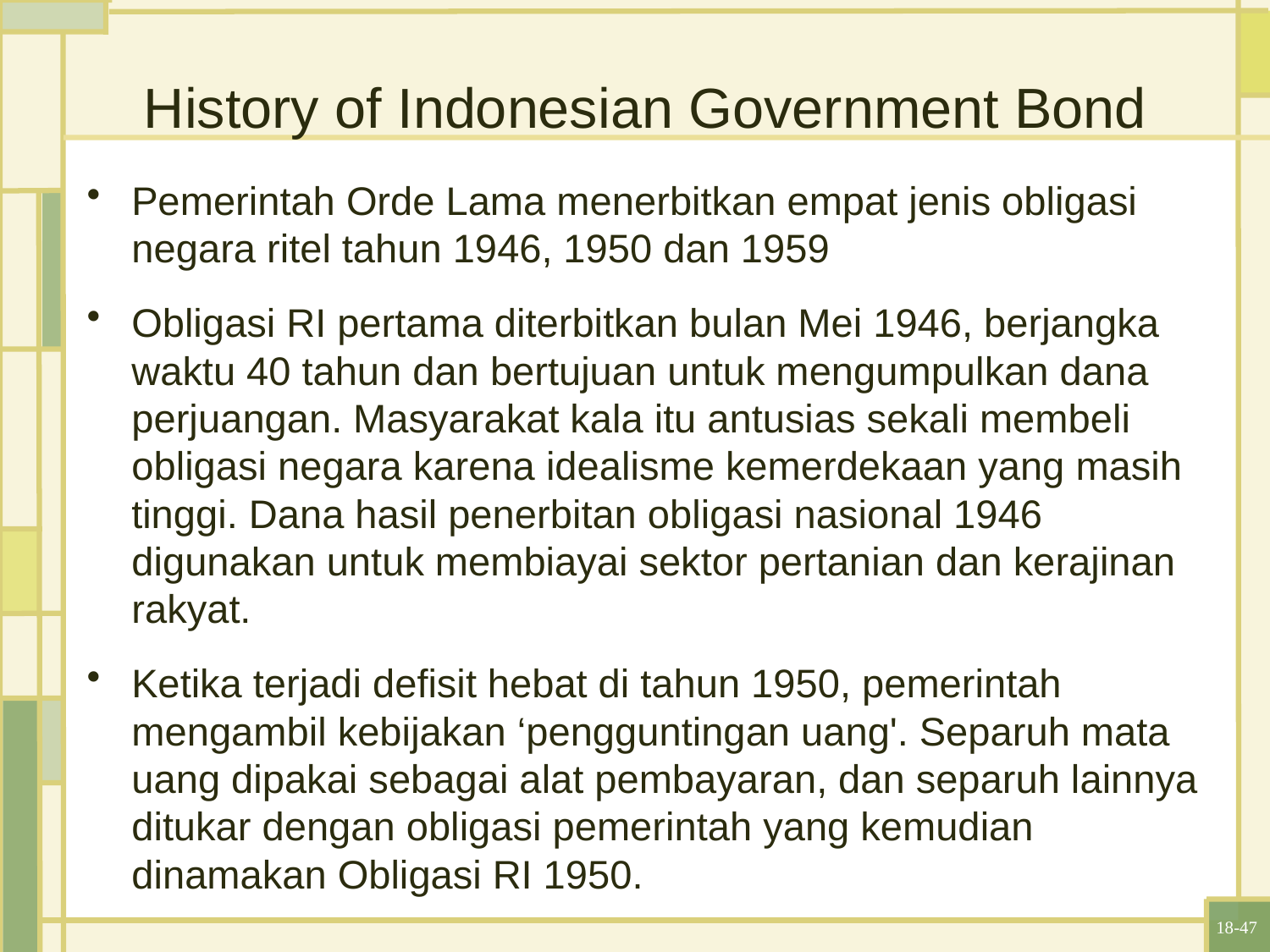

# History of Indonesian Government Bond
Pemerintah Orde Lama menerbitkan empat jenis obligasi negara ritel tahun 1946, 1950 dan 1959

Obligasi RI pertama diterbitkan bulan Mei 1946, berjangka waktu 40 tahun dan bertujuan untuk mengumpulkan dana perjuangan. Masyarakat kala itu antusias sekali membeli obligasi negara karena idealisme kemerdekaan yang masih tinggi. Dana hasil penerbitan obligasi nasional 1946 digunakan untuk membiayai sektor pertanian dan kerajinan rakyat.

Ketika terjadi defisit hebat di tahun 1950, pemerintah mengambil kebijakan ‘pengguntingan uang'. Separuh mata uang dipakai sebagai alat pembayaran, dan separuh lainnya ditukar dengan obligasi pemerintah yang kemudian dinamakan Obligasi RI 1950.